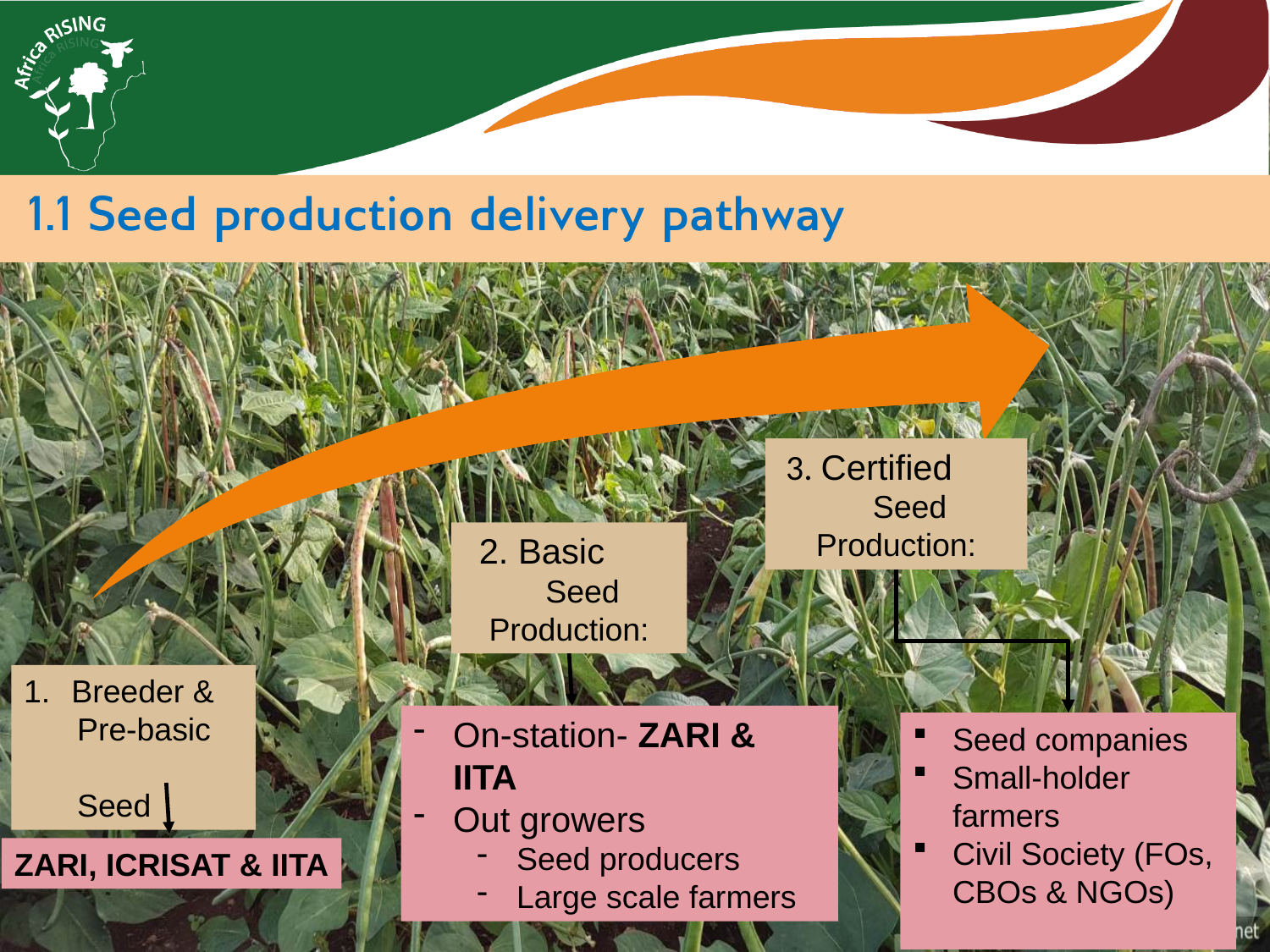

1.1 Seed production delivery pathway

3. Certified
    Seed
Production:
2. Basic
    Seed
Production:
Breeder &
      Pre-basic
      Seed
On-station- ZARI & IITA
Out growers
Seed producers
Large scale farmers
Seed companies
Small-holder farmers
Civil Society (FOs, CBOs & NGOs)

ZARI, ICRISAT & IITA